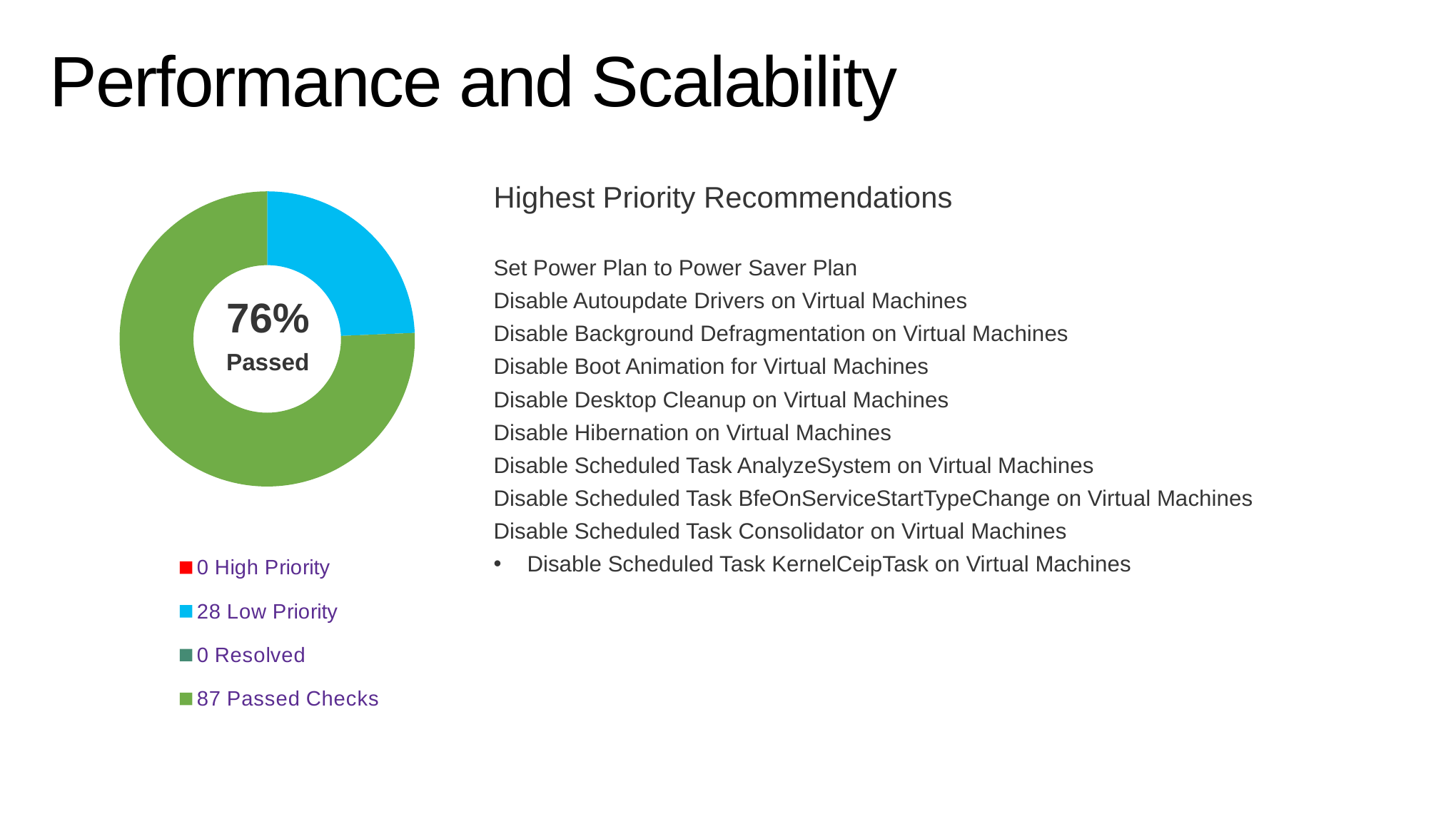

# Performance and Scalability

### Chart

| Category | Column1 |
|---|---|
| 0 High Priority  | 0.0 |
|  | None |
| 28 Low Priority | 28.0 |
|  | None |
| 0 Resolved | 0.0 |
|  | None |
| 87 Passed Checks | 87.0 |
Highest Priority Recommendations

Set Power Plan to Power Saver Plan
Disable Autoupdate Drivers on Virtual Machines
Disable Background Defragmentation on Virtual Machines
Disable Boot Animation for Virtual Machines
Disable Desktop Cleanup on Virtual Machines
Disable Hibernation on Virtual Machines
Disable Scheduled Task AnalyzeSystem on Virtual Machines
Disable Scheduled Task BfeOnServiceStartTypeChange on Virtual Machines
Disable Scheduled Task Consolidator on Virtual Machines
Disable Scheduled Task KernelCeipTask on Virtual Machines
76%
Passed